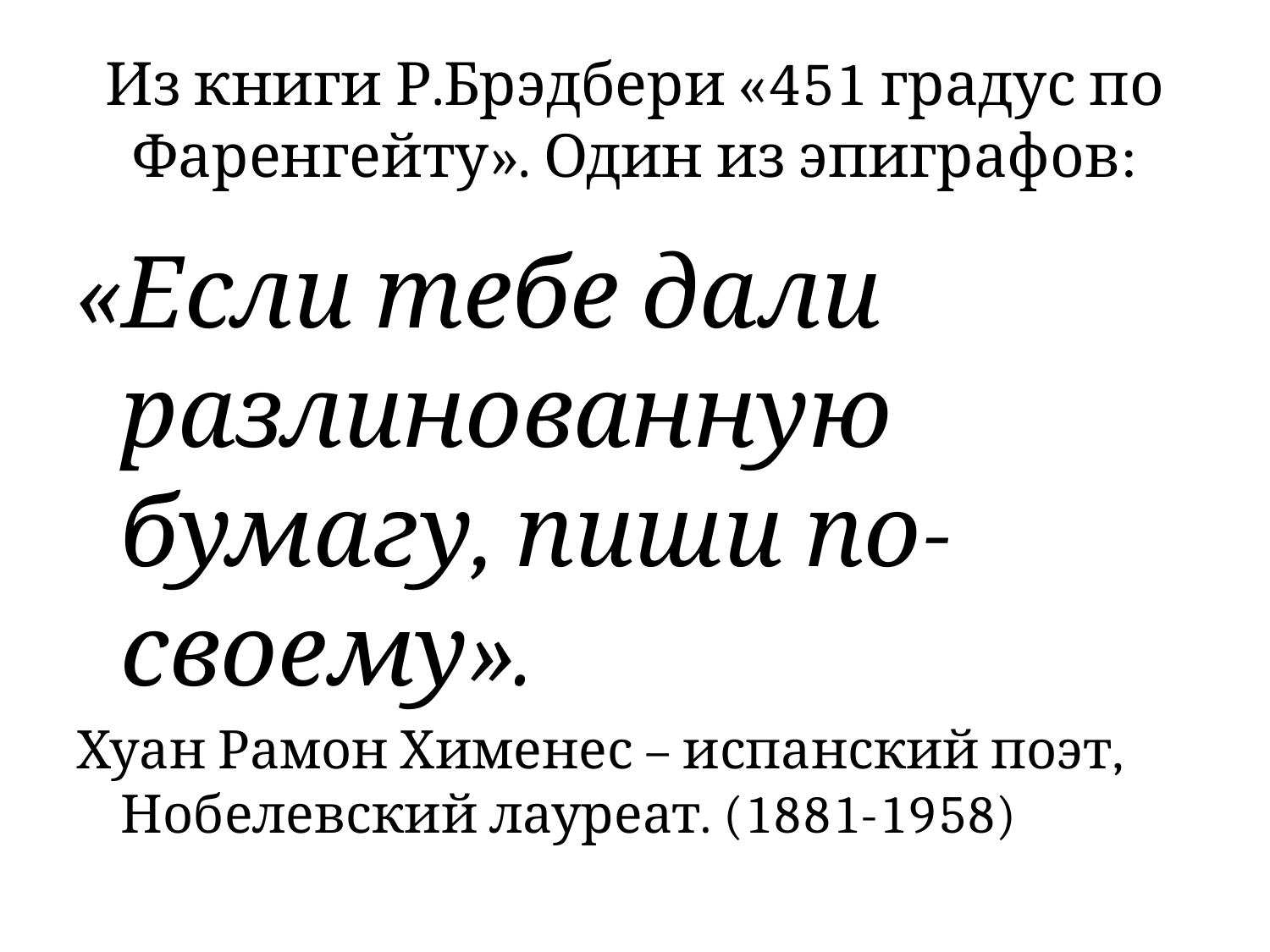

# Из книги Р.Брэдбери «451 градус по Фаренгейту». Один из эпиграфов:
«Если тебе дали разлинованную бумагу, пиши по-своему».
Хуан Рамон Хименес – испанский поэт, Нобелевский лауреат. (1881-1958)